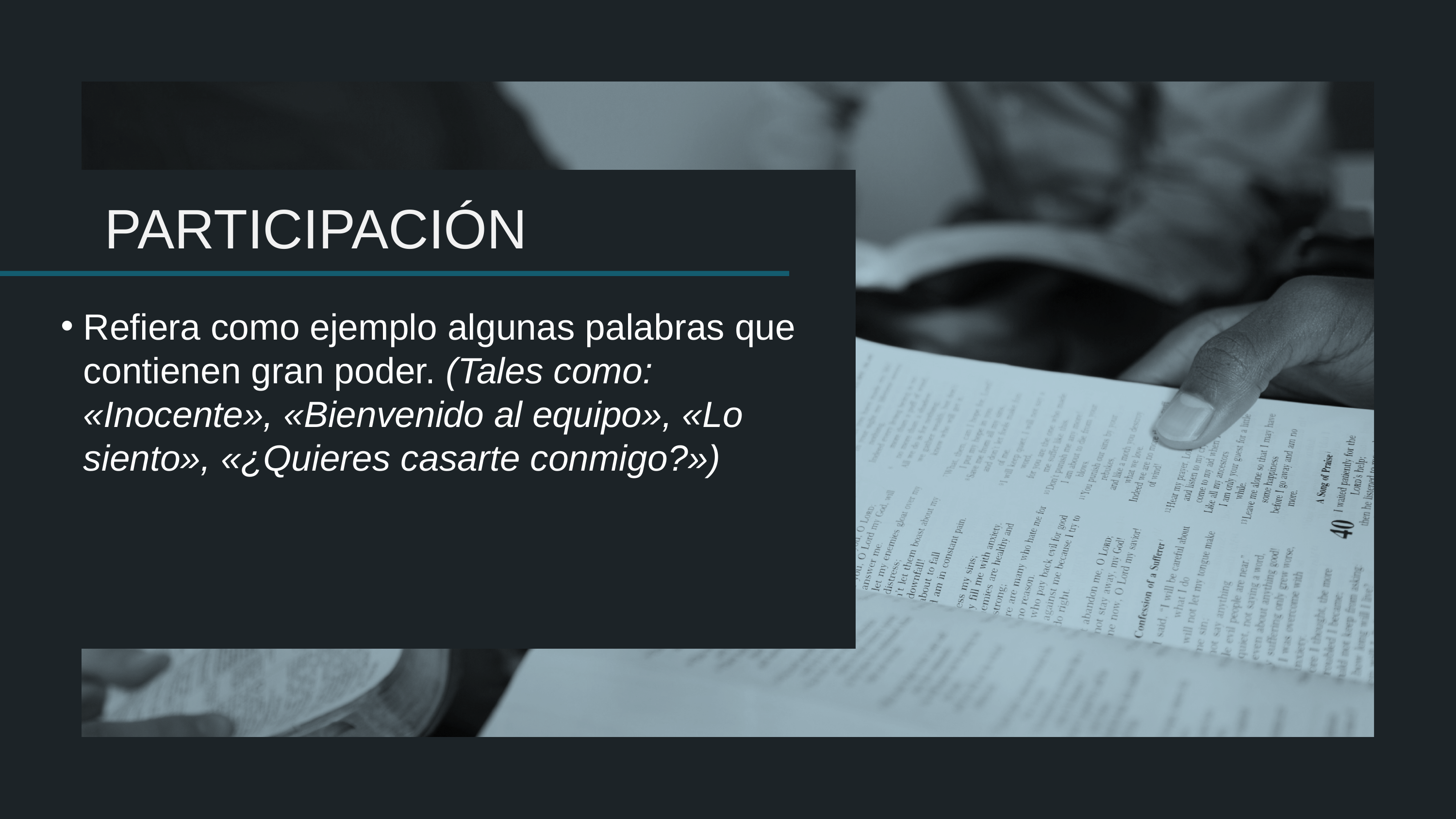

Refiera como ejemplo algunas palabras que contienen gran poder. (Tales como: «Inocente», «Bienvenido al equipo», «Lo siento», «¿Quieres casarte conmigo?»)